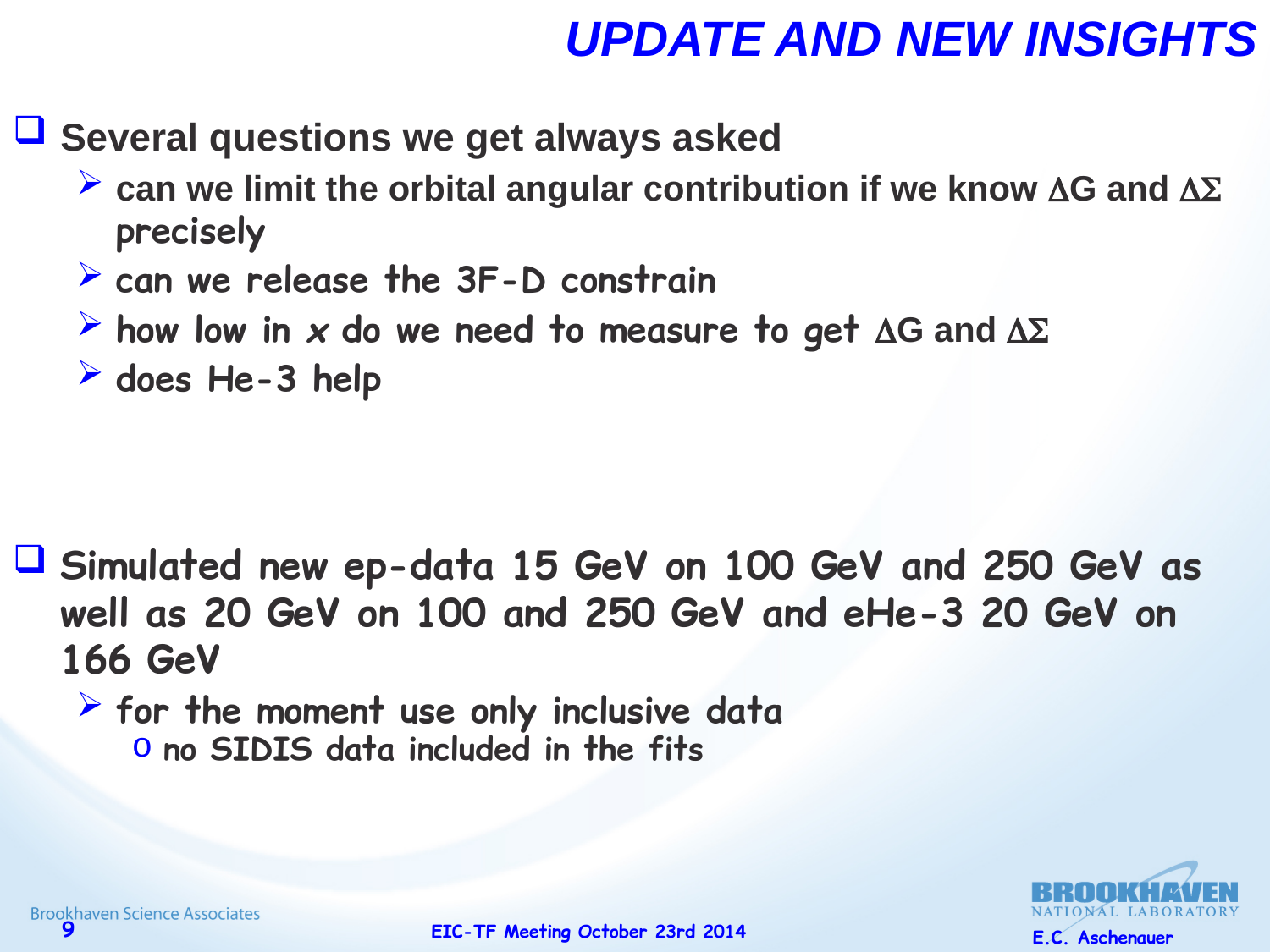

# Update and new insights
Several questions we get always asked
can we limit the orbital angular contribution if we know ΔG and ΔΣ precisely
can we release the 3F-D constrain
how low in x do we need to measure to get ΔG and ΔΣ
does He-3 help

Simulated new ep-data 15 GeV on 100 GeV and 250 GeV as well as 20 GeV on 100 and 250 GeV and eHe-3 20 GeV on 166 GeV
for the moment use only inclusive data
no SIDIS data included in the fits
EIC-TF Meeting October 23rd 2014
E.C. Aschenauer
9